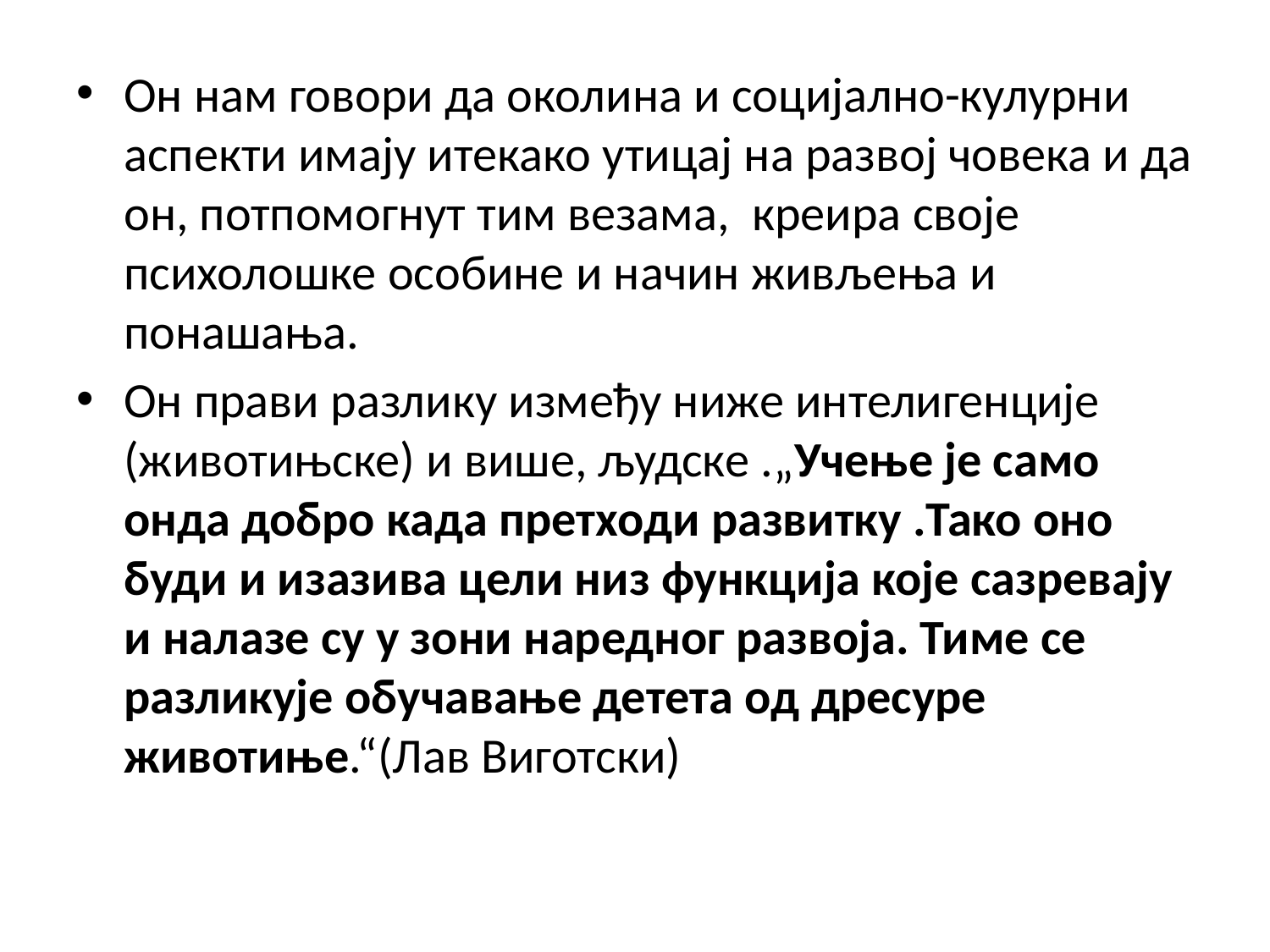

Он нам говори да околина и социјално-кулурни аспекти имају итекако утицај на развој човека и да он, потпомогнут тим везама,  креира своје психолошке особине и начин живљења и понашања.
Он прави разлику између ниже интелигенције (животињске) и више, људске .„Учење је само онда добро када претходи развитку .Тако оно буди и изазива цели низ функција које сазревају и налазе су у зони наредног развоја. Тиме се разликује обучавање детета од дресуре животиње.“(Лав Виготски)